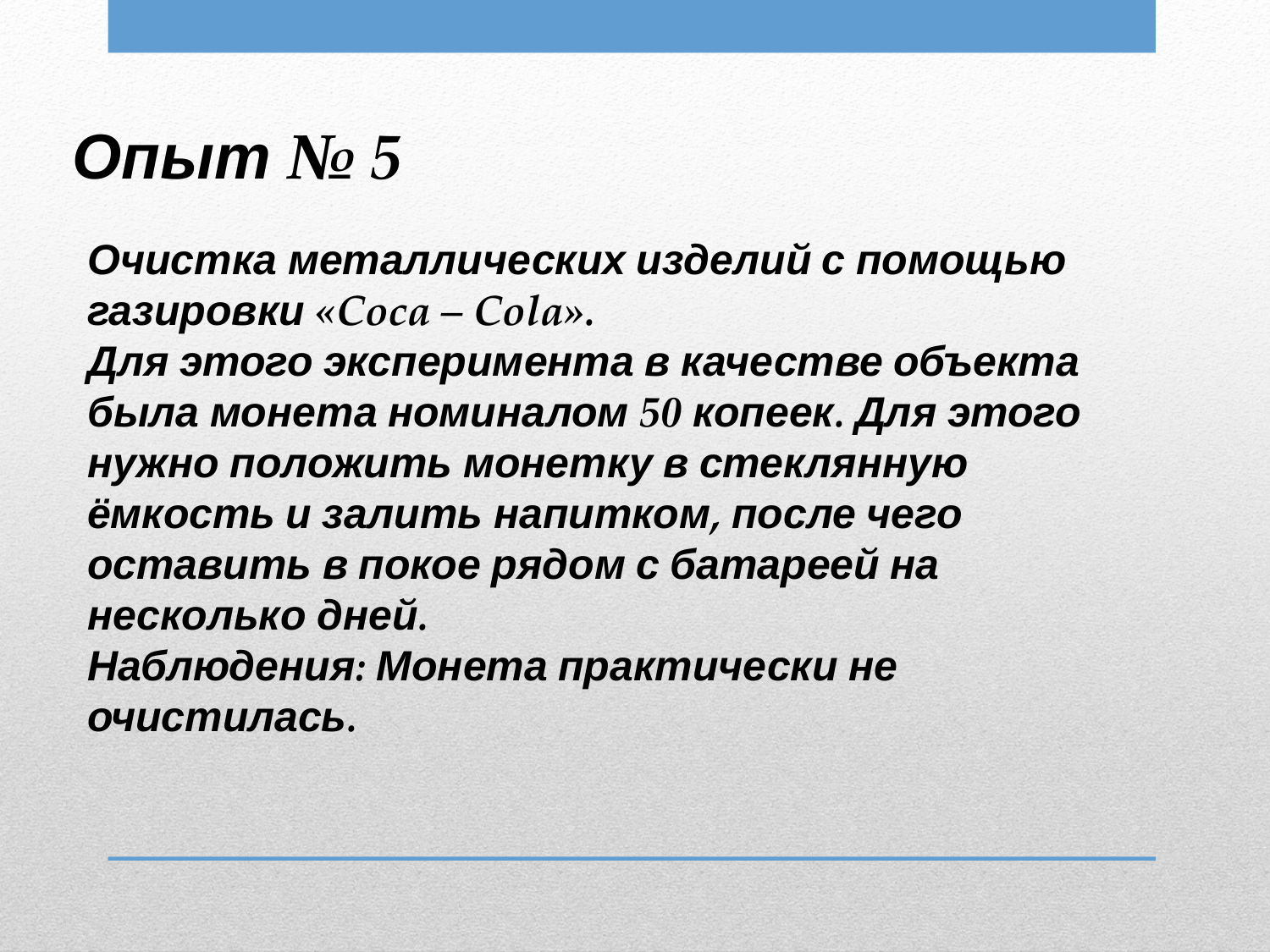

Опыт № 5
Очистка металлических изделий с помощью газировки «Coca – Cola».
Для этого эксперимента в качестве объекта была монета номиналом 50 копеек. Для этого нужно положить монетку в стеклянную ёмкость и залить напитком, после чего оставить в покое рядом с батареей на несколько дней.
Наблюдения: Монета практически не очистилась.